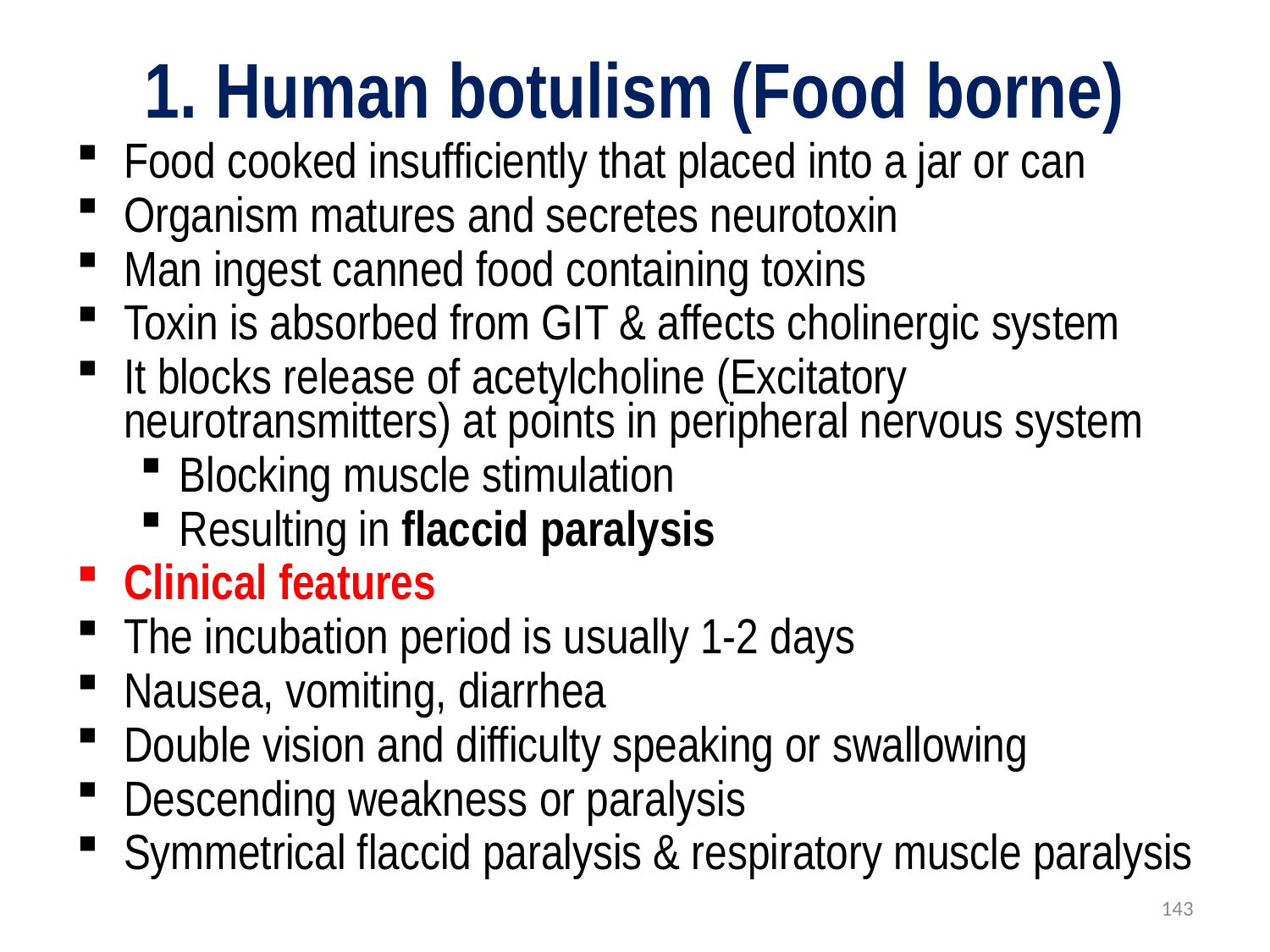

# 1. Human botulism (Food borne)
Food cooked insufficiently that placed into a jar or can
Organism matures and secretes neurotoxin
Man ingest canned food containing toxins
Toxin is absorbed from GIT & affects cholinergic system
It blocks release of acetylcholine (Excitatory neurotransmitters) at points in peripheral nervous system
Blocking muscle stimulation
Resulting in flaccid paralysis
Clinical features
The incubation period is usually 1-2 days
Nausea, vomiting, diarrhea
Double vision and difficulty speaking or swallowing
Descending weakness or paralysis
Symmetrical flaccid paralysis & respiratory muscle paralysis

143